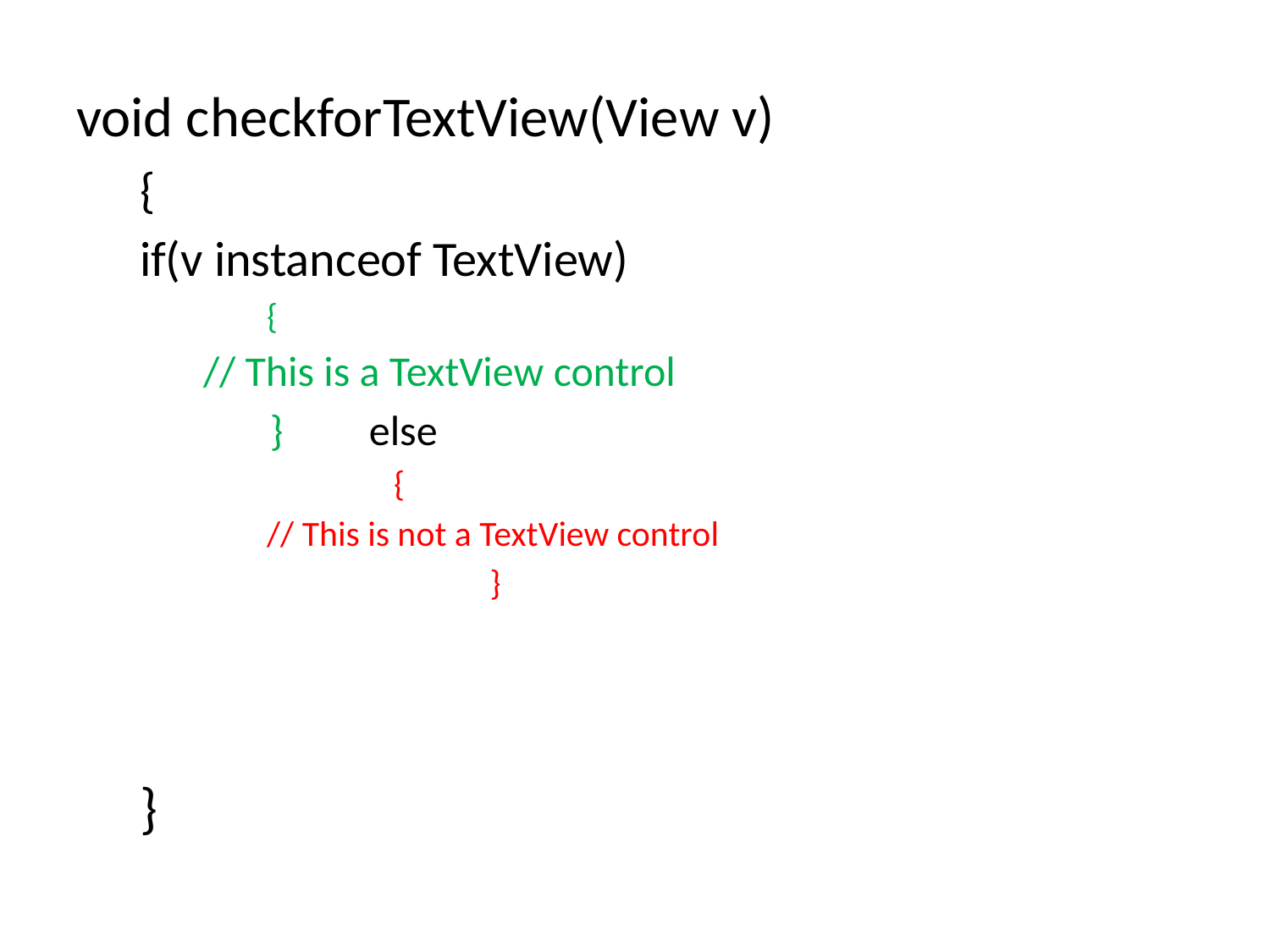

void checkforTextView(View v)
{
if(v instanceof TextView)
{
// This is a TextView control
       }         else
{
// This is not a TextView control
		        }

     }